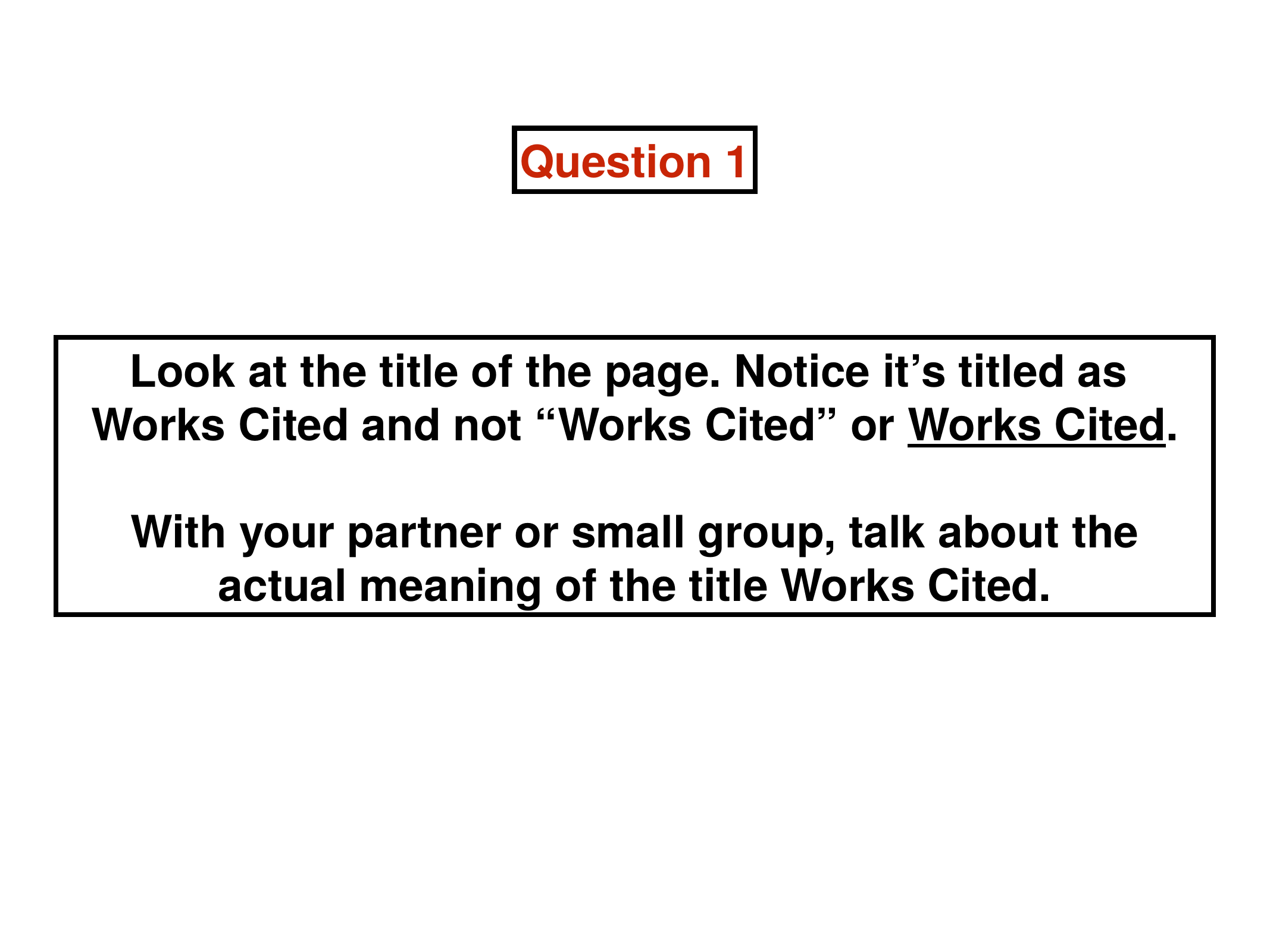

Question 1
Look at the title of the page. Notice it’s titled as
Works Cited and not “Works Cited” or Works Cited.

With your partner or small group, talk about the actual meaning of the title Works Cited.